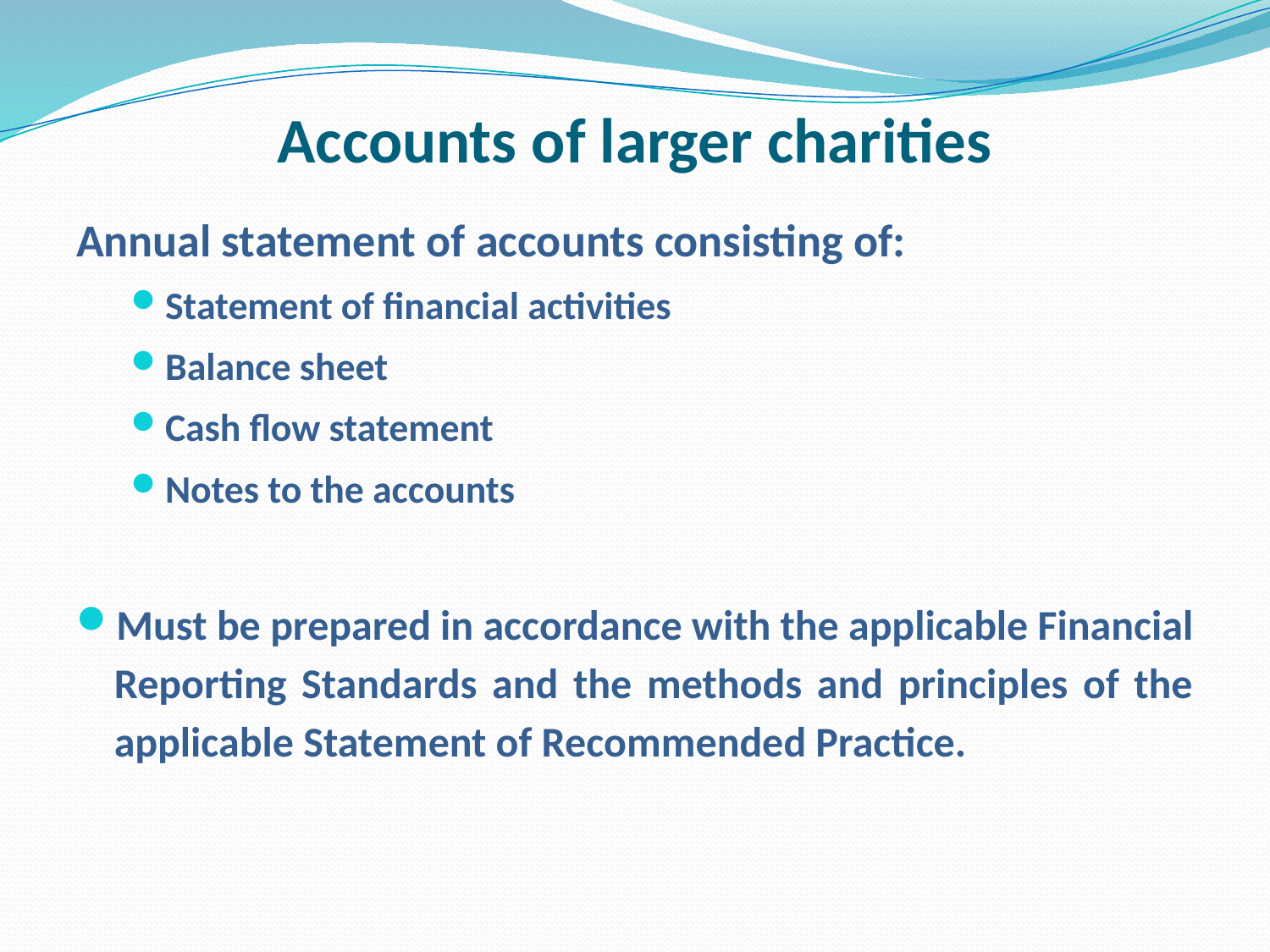

# Accounts of larger charities
Annual statement of accounts consisting of:
Statement of financial activities
Balance sheet
Cash flow statement
Notes to the accounts

Must be prepared in accordance with the applicable Financial Reporting Standards and the methods and principles of the applicable Statement of Recommended Practice.